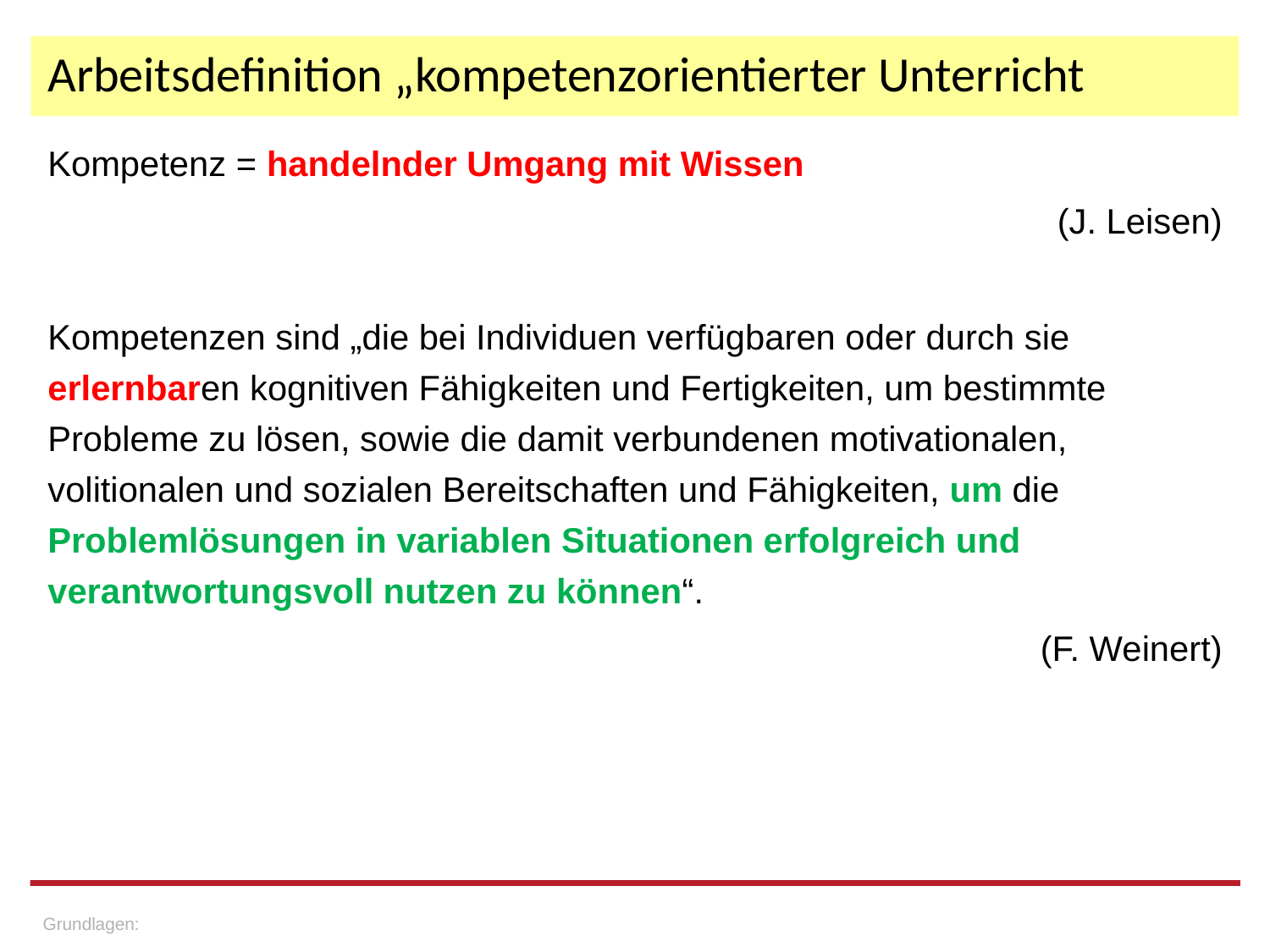

# Arbeitsdefinition „kompetenzorientierter Unterricht
Kompetenz = handelnder Umgang mit Wissen
(J. Leisen)

Kompetenzen sind „die bei Individuen verfügbaren oder durch sie erlernbaren kognitiven Fähigkeiten und Fertigkeiten, um bestimmte Probleme zu lösen, sowie die damit verbundenen motivationalen, volitionalen und sozialen Bereitschaften und Fähigkeiten, um die Problemlösungen in variablen Situationen erfolgreich und verantwortungsvoll nutzen zu können“.
(F. Weinert)

Grundlagen: